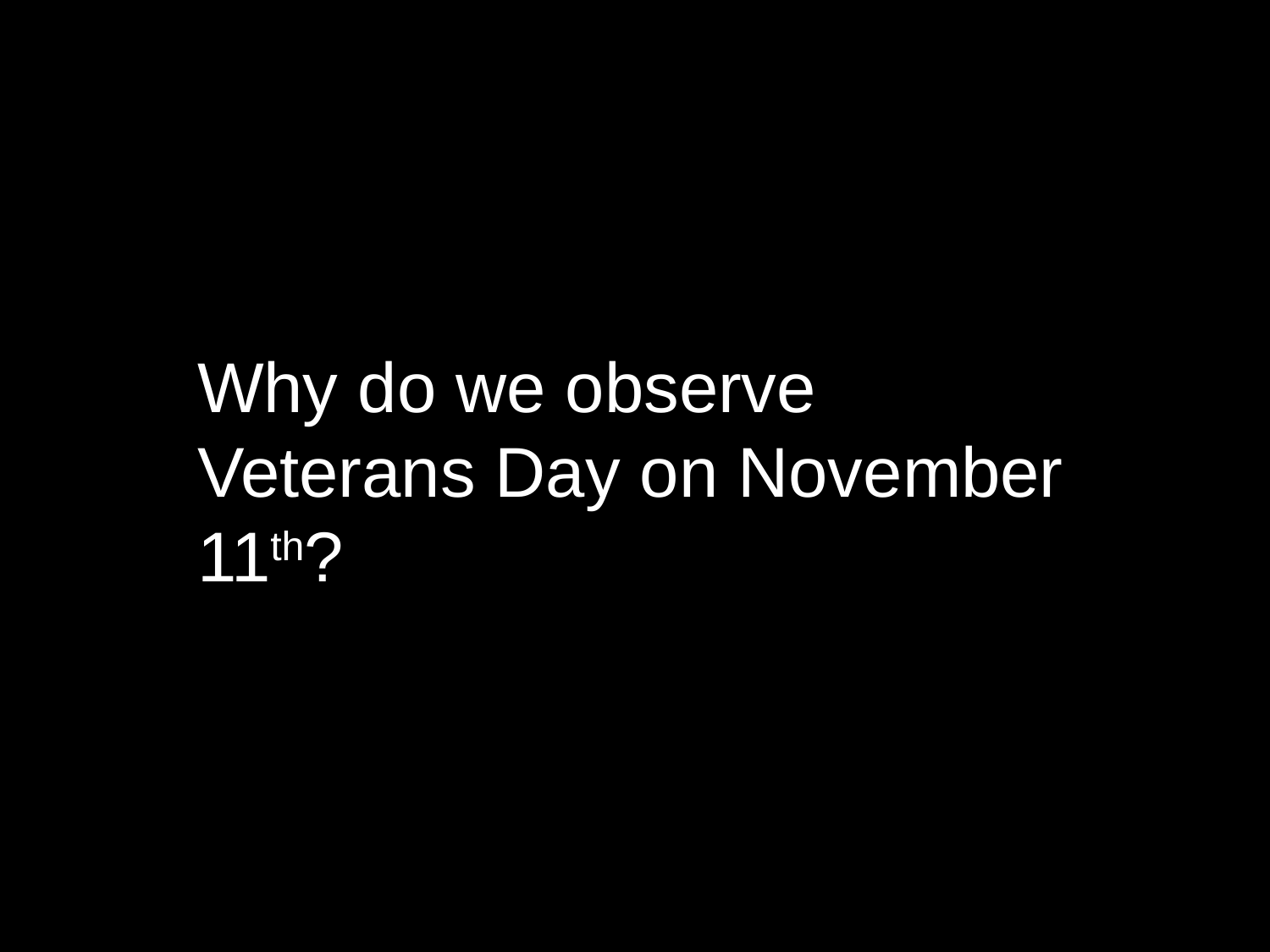

Why do we observe Veterans Day on November 11th?